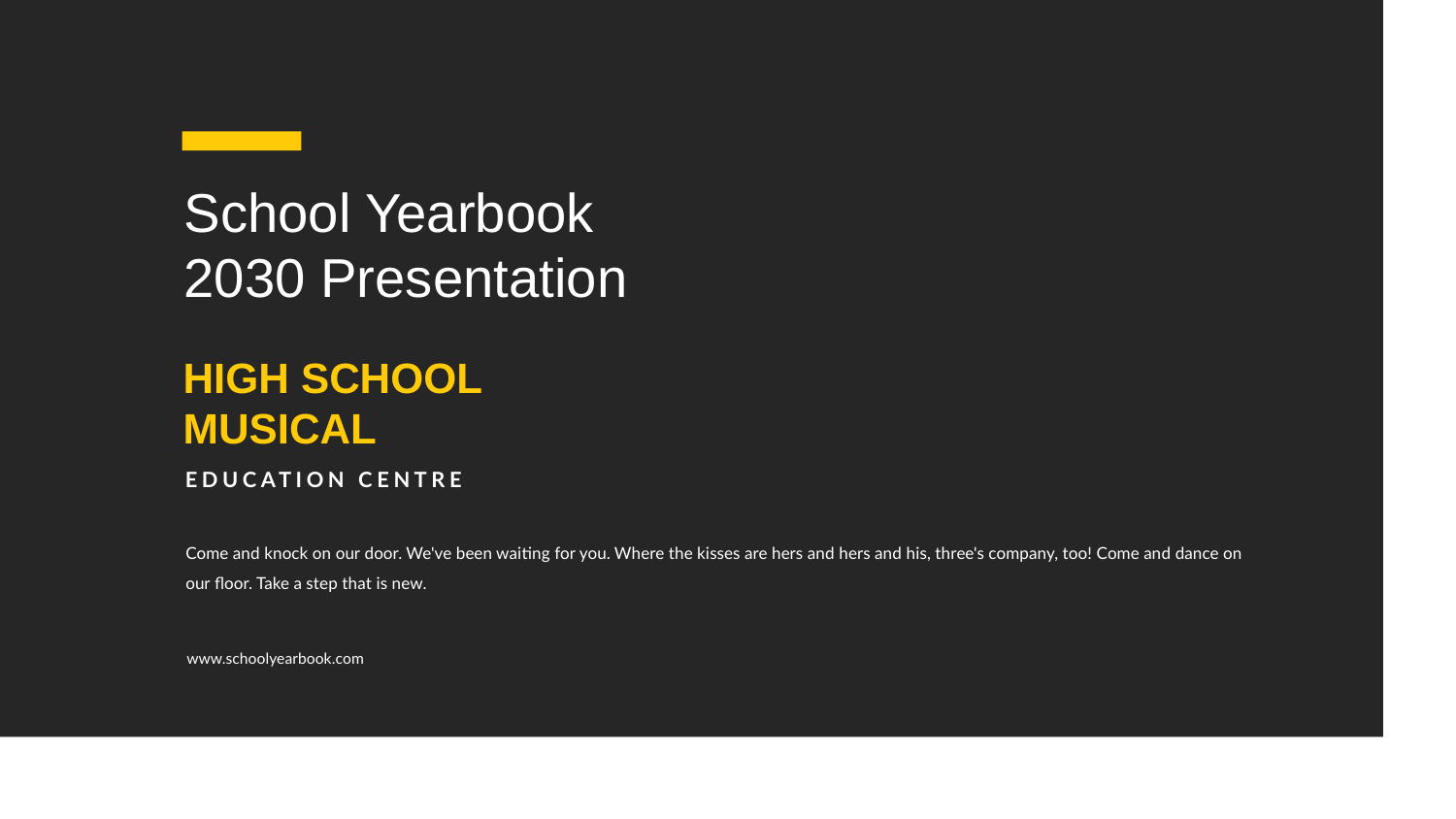

School Yearbook 2030 Presentation
HIGH SCHOOL MUSICAL
EDUCATION CENTRE
Come and knock on our door. We've been waiting for you. Where the kisses are hers and hers and his, three's company, too! Come and dance on our floor. Take a step that is new.
www.schoolyearbook.com